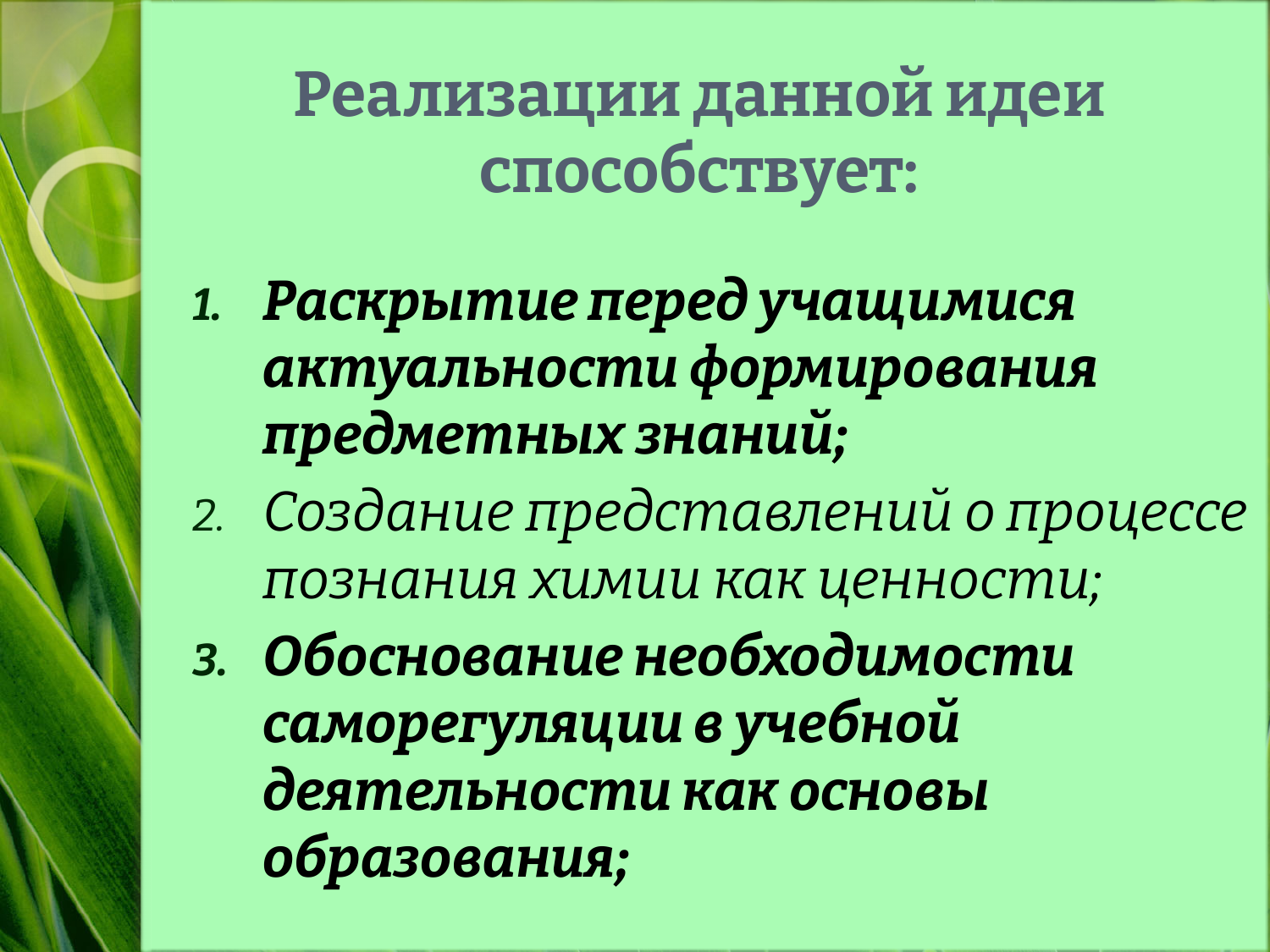

# Реализации данной идеи способствует:
Раскрытие перед учащимися актуальности формирования предметных знаний;
Создание представлений о процессе познания химии как ценности;
Обоснование необходимости саморегуляции в учебной деятельности как основы образования;